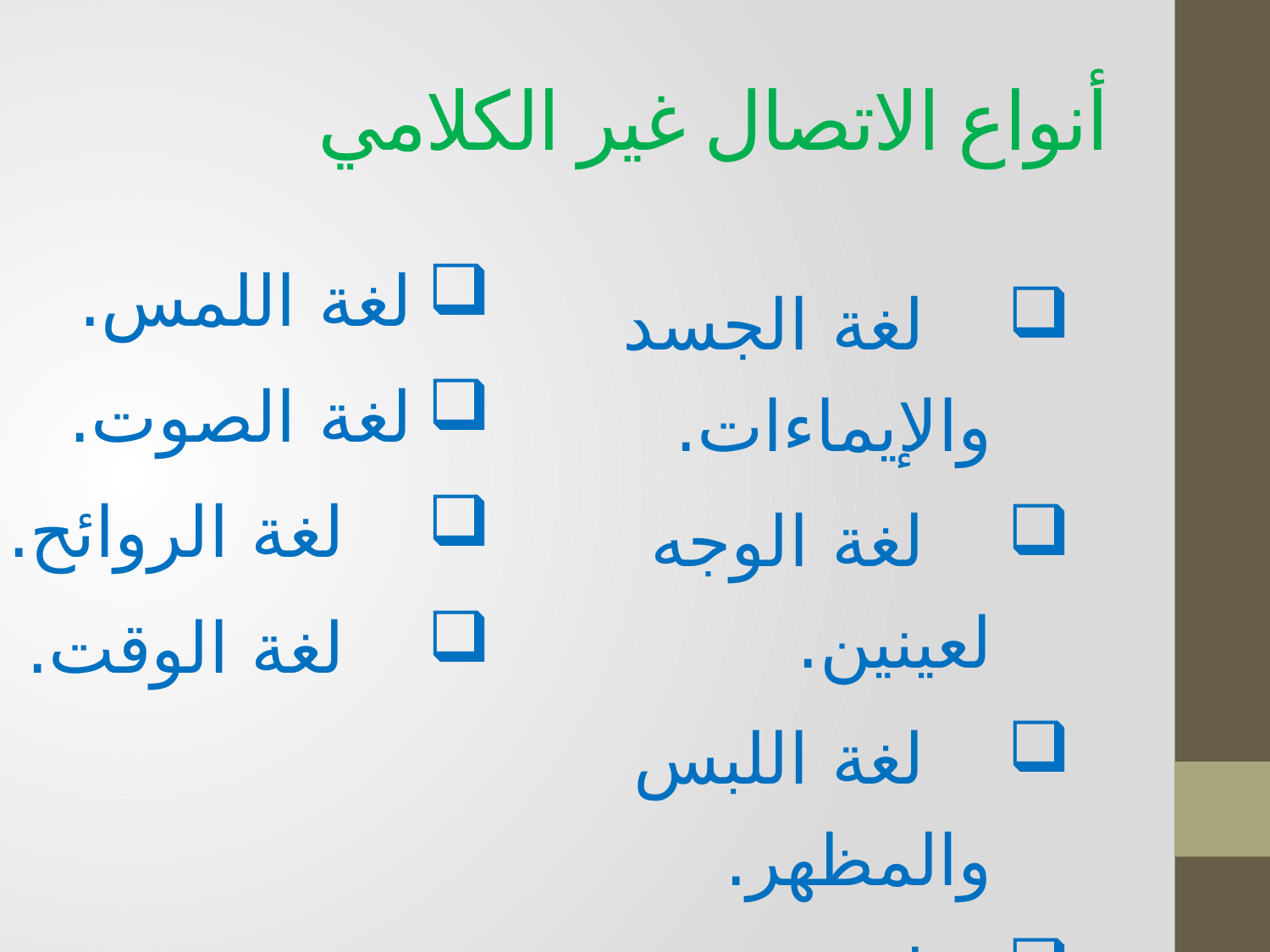

# أنواع الاتصال غير الكلامي
لغة اللمس.
لغة الصوت.
   لغة الروائح.
   لغة الوقت.
   لغة الجسد والإيماءات.
   لغة الوجه لعينين.
   لغة اللبس والمظهر.
   لغة المسافة.